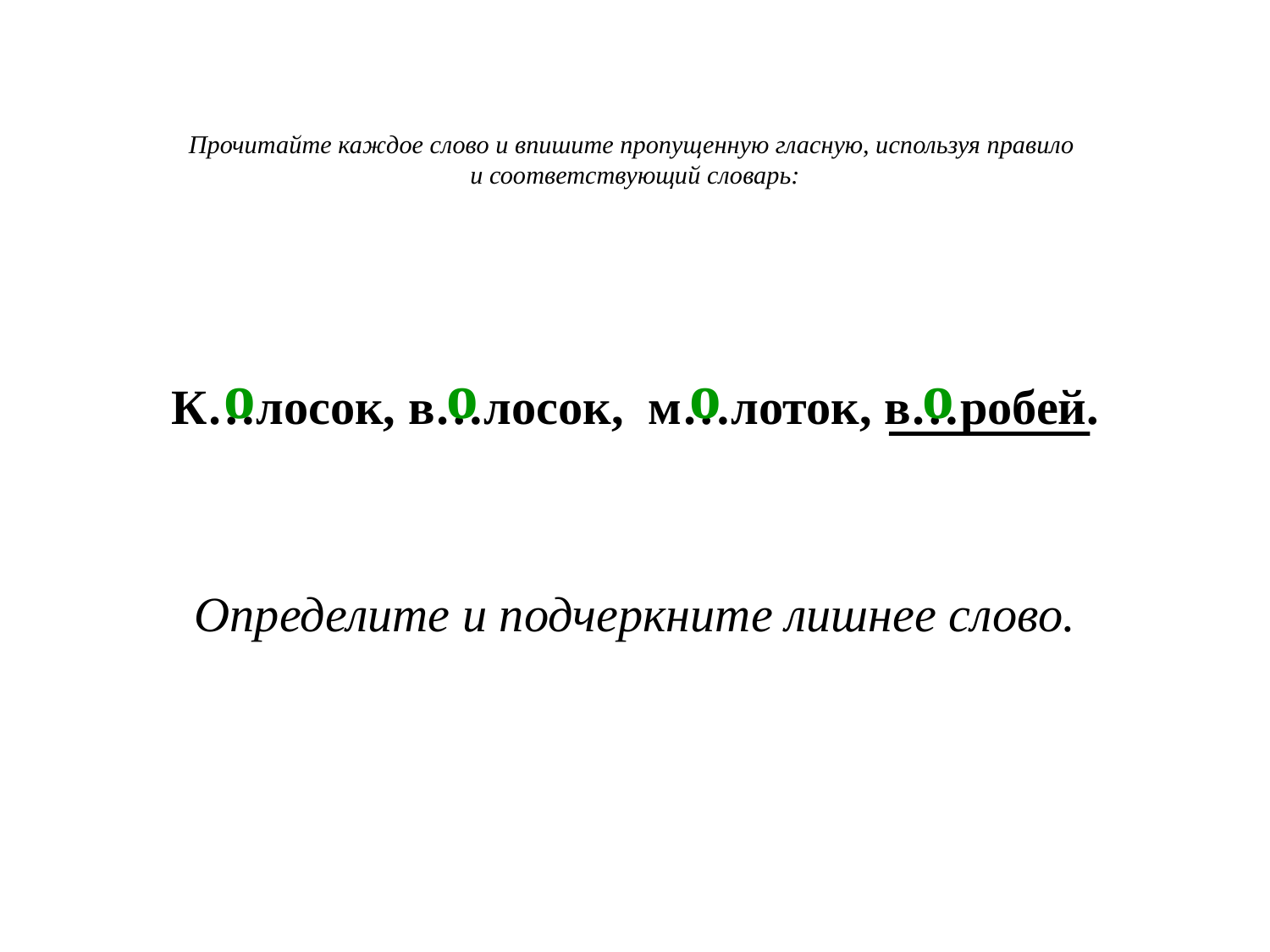

# Прочитайте каждое слово и впишите пропущенную гласную, используя правило и соответствующий словарь:

К…лосок, в…лосок,  м…лоток, в…робей.

Определите и подчеркните лишнее слово.
о
о
о
о